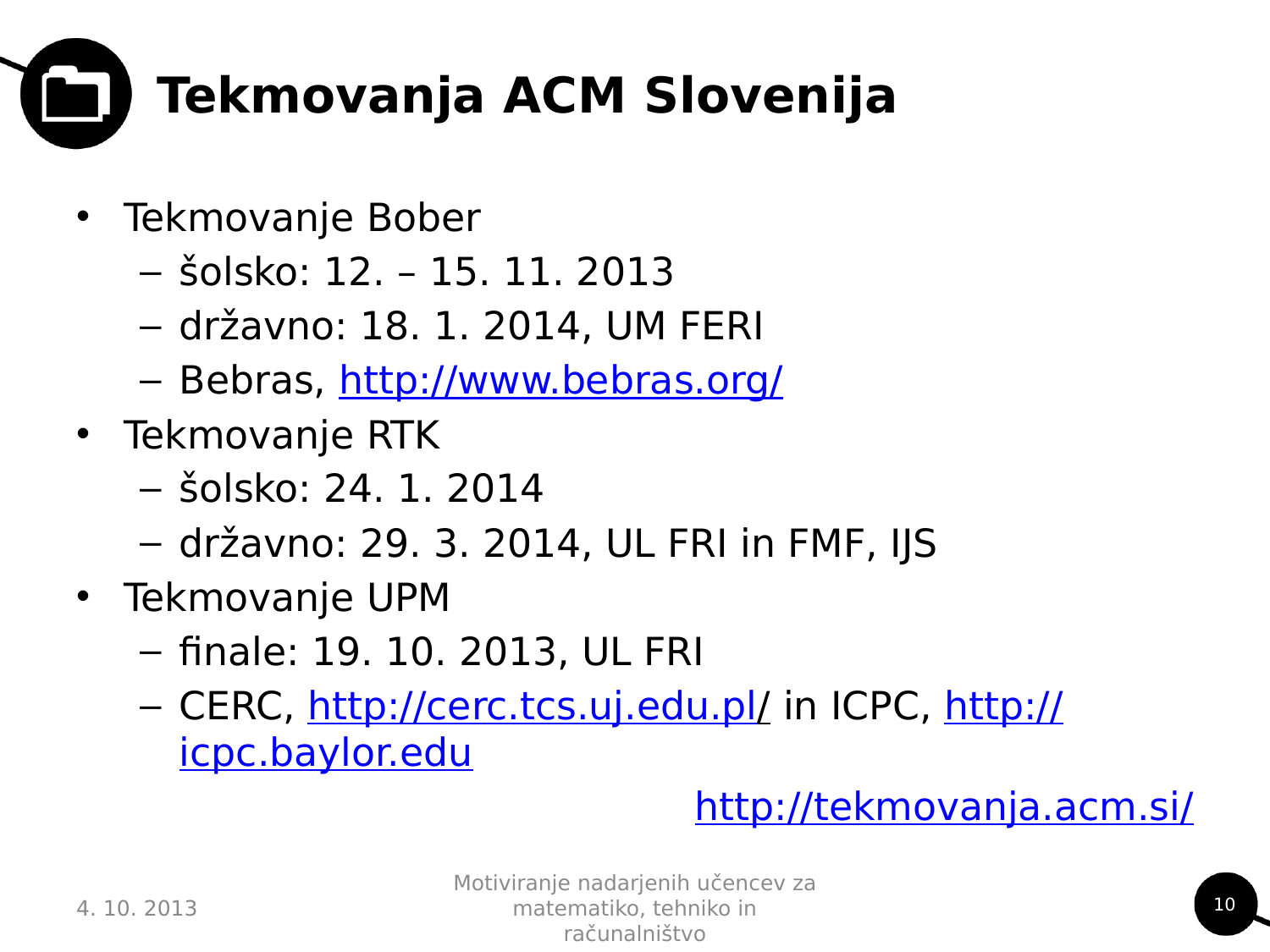

# Tekmovanja ACM Slovenija
Tekmovanje Bober
šolsko: 12. – 15. 11. 2013
državno: 18. 1. 2014, UM FERI
Bebras, http://www.bebras.org/
Tekmovanje RTK
šolsko: 24. 1. 2014
državno: 29. 3. 2014, UL FRI in FMF, IJS
Tekmovanje UPM
finale: 19. 10. 2013, UL FRI
CERC, http://cerc.tcs.uj.edu.pl/ in ICPC, http://icpc.baylor.edu
http://tekmovanja.acm.si/
10
4. 10. 2013
Motiviranje nadarjenih učencev za matematiko, tehniko in računalništvo